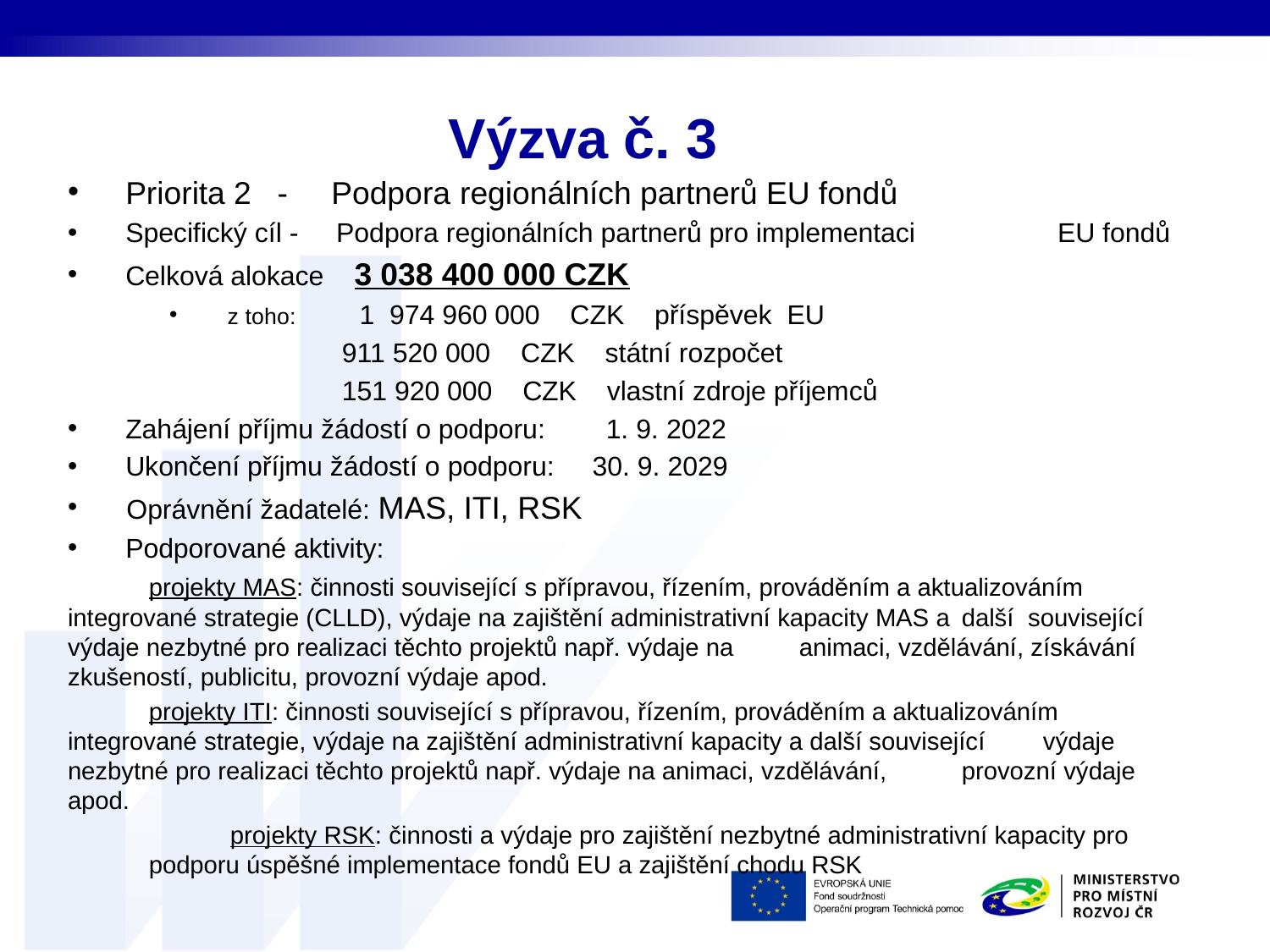

# Výzva č. 3
Priorita 2   -     Podpora regionálních partnerů EU fondů
Specifický cíl -     Podpora regionálních partnerů pro implementaci 		         	     EU fondů
Celková alokace    3 038 400 000 CZK
z toho:          1  974 960 000    CZK    příspěvek  EU
		            911 520 000    CZK    státní rozpočet
		            151 920 000    CZK    vlastní zdroje příjemců
Zahájení příjmu žádostí o podporu:        1. 9. 2022
Ukončení příjmu žádostí o podporu:     30. 9. 2029
  Oprávnění žadatelé: MAS, ITI, RSK
Podporované aktivity:
	projekty MAS: činnosti související s přípravou, řízením, prováděním a aktualizováním 	integrované strategie (CLLD), výdaje na zajištění administrativní kapacity MAS a 	další  související výdaje nezbytné pro realizaci těchto projektů např. výdaje na 	animaci, vzdělávání, získávání zkušeností, publicitu, provozní výdaje apod.
  	projekty ITI: činnosti související s přípravou, řízením, prováděním a aktualizováním 	integrované strategie, výdaje na zajištění administrativní kapacity a další související 	výdaje nezbytné pro realizaci těchto projektů např. výdaje na animaci, vzdělávání, 	provozní výdaje apod.
              	projekty RSK: činnosti a výdaje pro zajištění nezbytné administrativní kapacity pro    	podporu úspěšné implementace fondů EU a zajištění chodu RSK